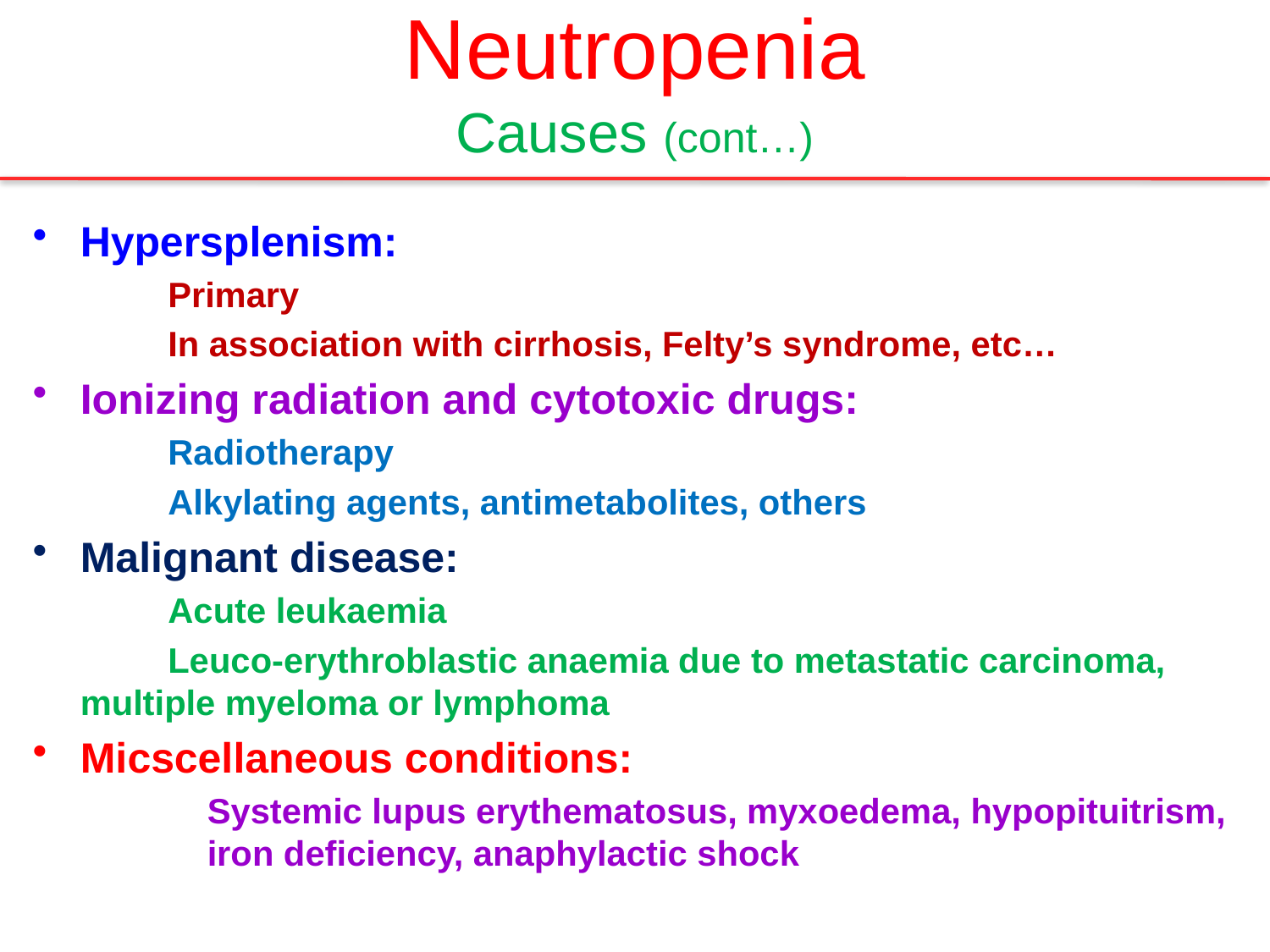

# Neutropenia Causes (cont…)

Hypersplenism:
 	         Primary
	         In association with cirrhosis, Felty’s syndrome, etc…
Ionizing radiation and cytotoxic drugs:
 	         Radiotherapy
	         Alkylating agents, antimetabolites, others
Malignant disease:
 	         Acute leukaemia
	         Leuco-erythroblastic anaemia due to metastatic carcinoma,  	multiple myeloma or lymphoma
Micscellaneous conditions:
		Systemic lupus erythematosus, myxoedema, hypopituitrism, 	iron deficiency, anaphylactic shock